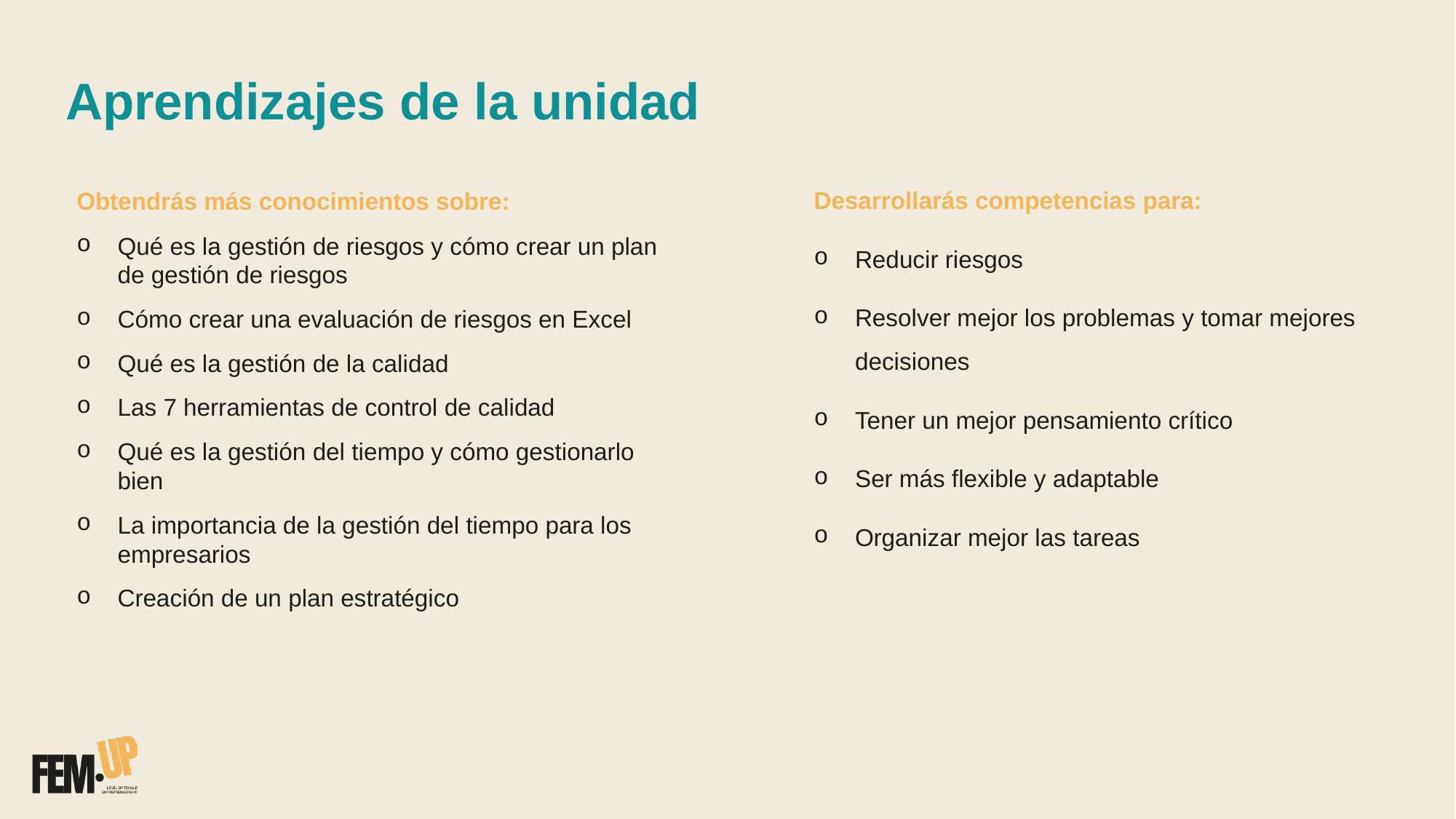

# Aprendizajes de la unidad
Desarrollarás competencias para:
Reducir riesgos
Resolver mejor los problemas y tomar mejores decisiones
Tener un mejor pensamiento crítico
Ser más flexible y adaptable
Organizar mejor las tareas
Obtendrás más conocimientos sobre:
Qué es la gestión de riesgos y cómo crear un plan de gestión de riesgos
Cómo crear una evaluación de riesgos en Excel
Qué es la gestión de la calidad
Las 7 herramientas de control de calidad
Qué es la gestión del tiempo y cómo gestionarlo bien
La importancia de la gestión del tiempo para los empresarios
Creación de un plan estratégico